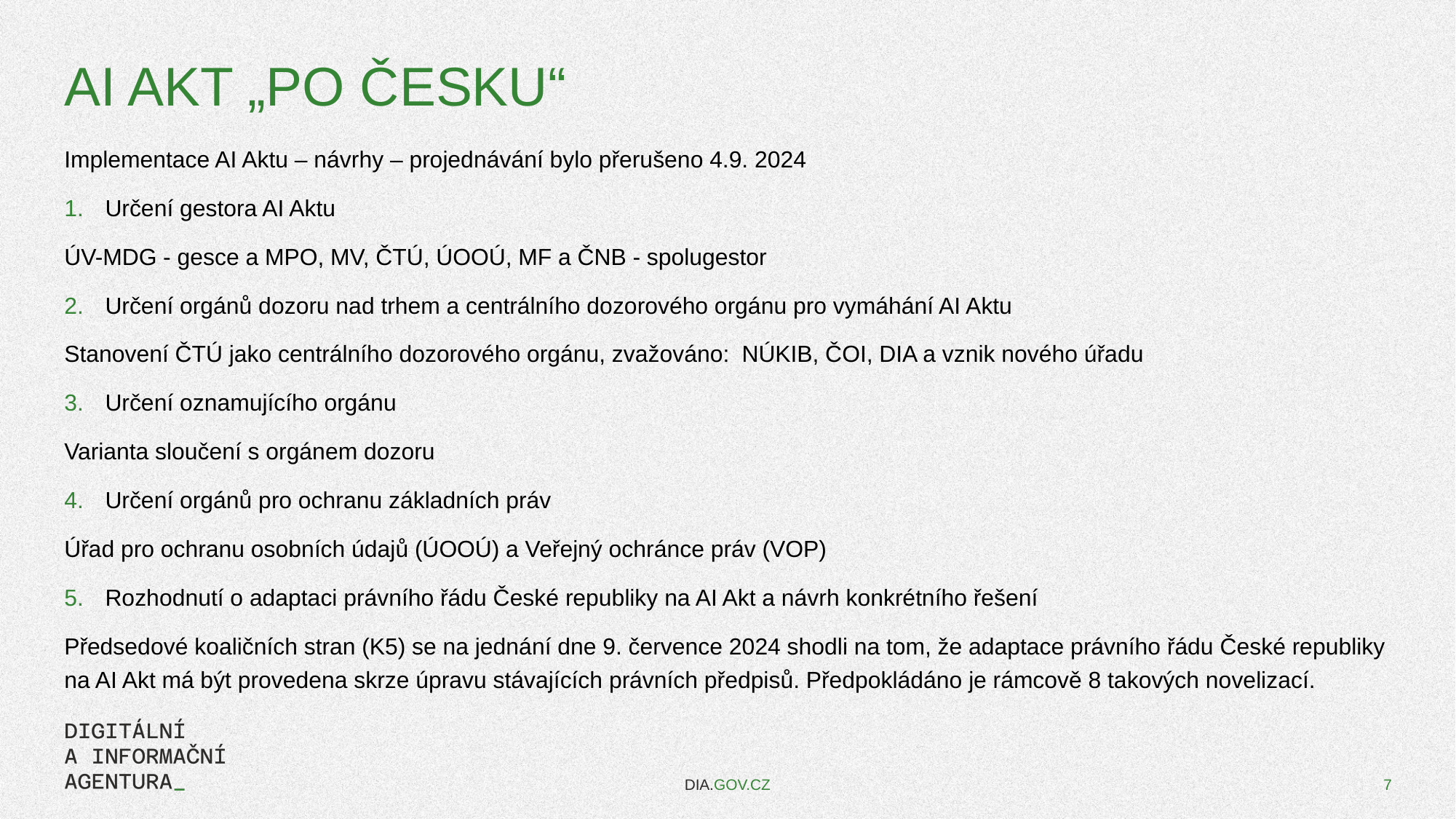

# AI AKT „po Česku“
Implementace AI Aktu – návrhy – projednávání bylo přerušeno 4.9. 2024
Určení gestora AI Aktu
ÚV-MDG - gesce a MPO, MV, ČTÚ, ÚOOÚ, MF a ČNB - spolugestor
Určení orgánů dozoru nad trhem a centrálního dozorového orgánu pro vymáhání AI Aktu
Stanovení ČTÚ jako centrálního dozorového orgánu, zvažováno:  NÚKIB, ČOI, DIA a vznik nového úřadu
Určení oznamujícího orgánu
Varianta sloučení s orgánem dozoru
Určení orgánů pro ochranu základních práv
Úřad pro ochranu osobních údajů (ÚOOÚ) a Veřejný ochránce práv (VOP)
Rozhodnutí o adaptaci právního řádu České republiky na AI Akt a návrh konkrétního řešení
Předsedové koaličních stran (K5) se na jednání dne 9. července 2024 shodli na tom, že adaptace právního řádu České republiky na AI Akt má být provedena skrze úpravu stávajících právních předpisů. Předpokládáno je rámcově 8 takových novelizací.

DIA.GOV.CZ
7